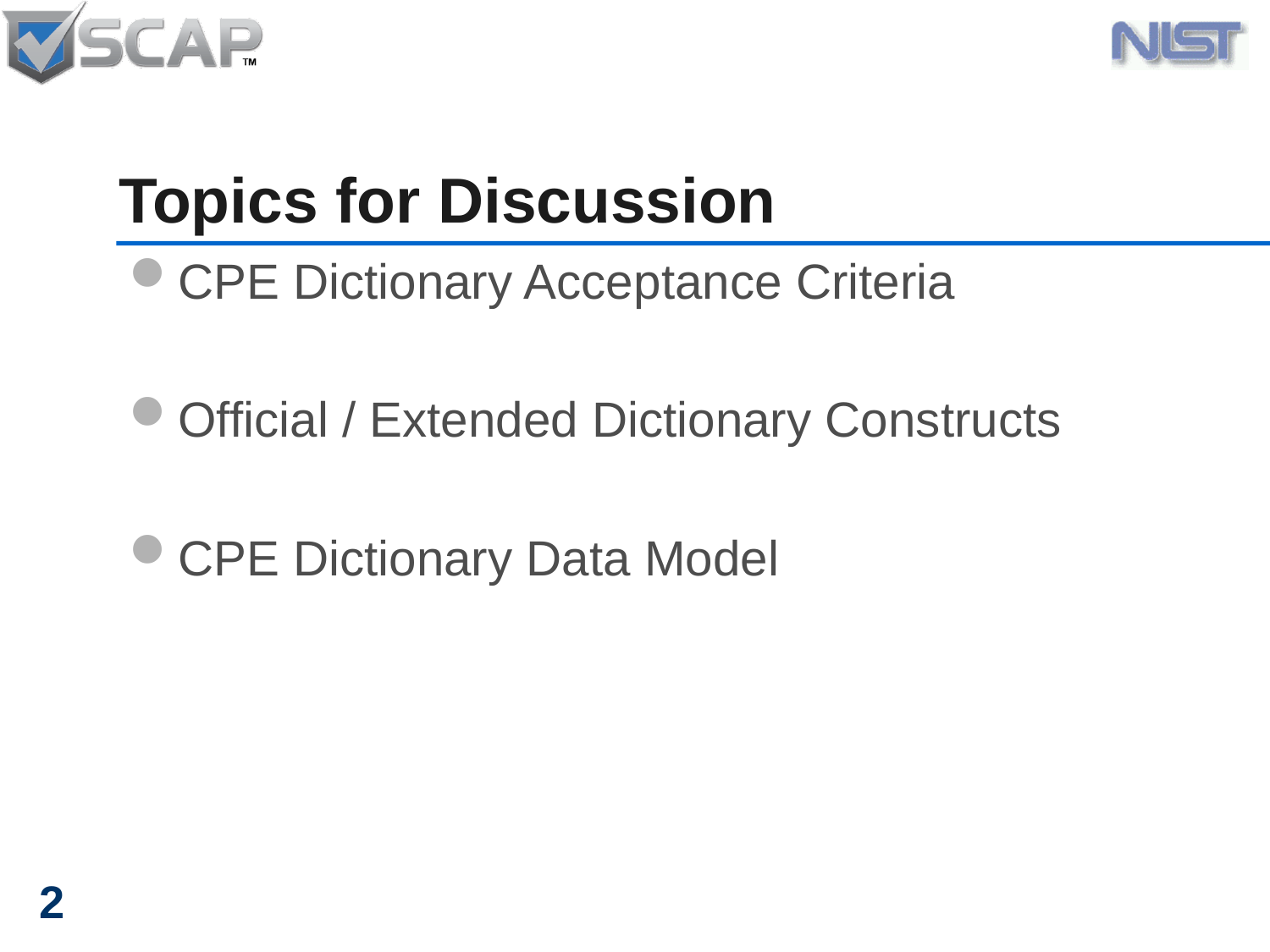

# Topics for Discussion
CPE Dictionary Acceptance Criteria

Official / Extended Dictionary Constructs

CPE Dictionary Data Model

2